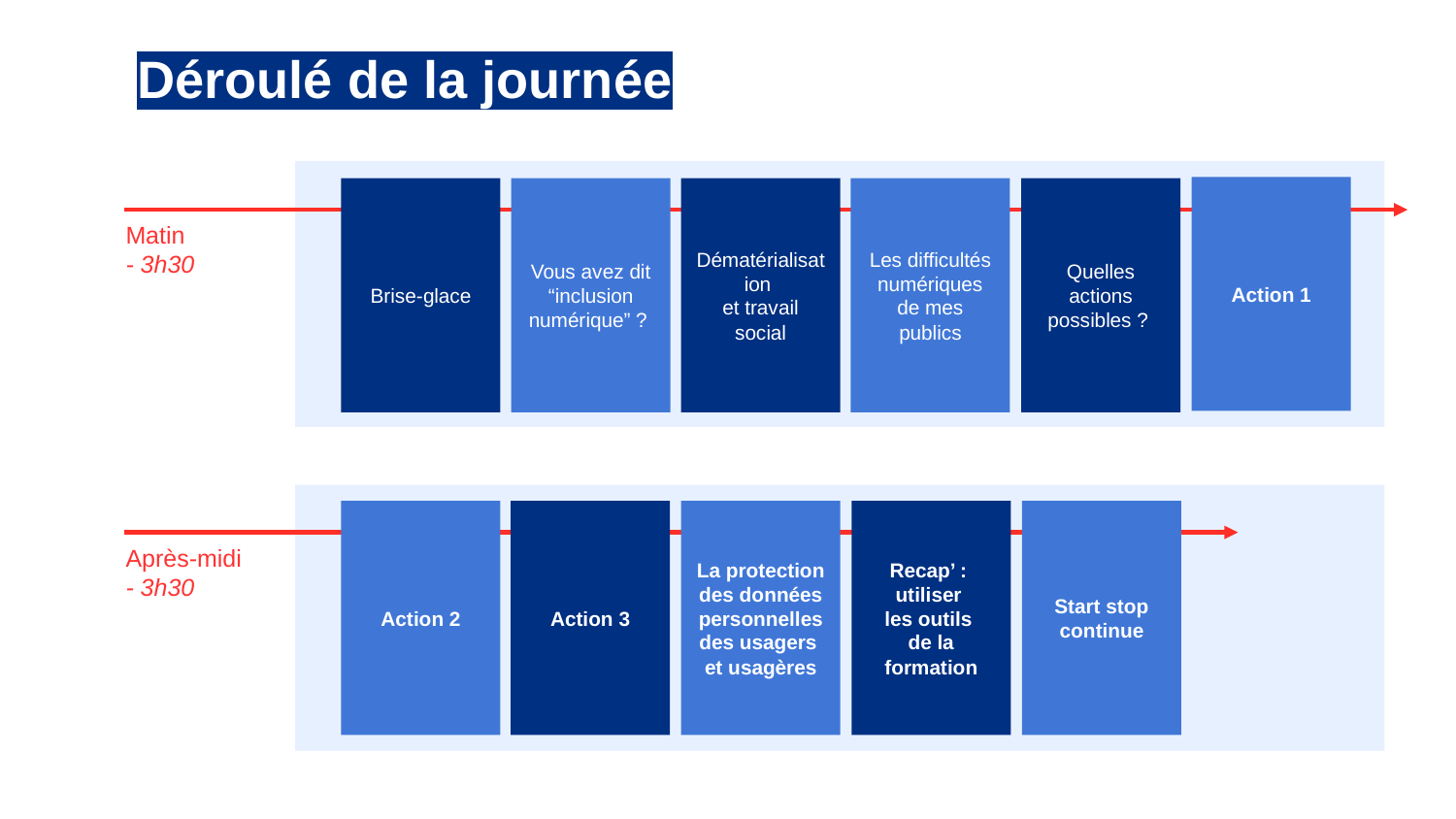

Déroulé de la journée

Action 1
Brise-glace
Vous avez dit “inclusion numérique” ?
Dématérialisation
et travail social
Les difficultés numériques de mes publics
Quelles actions possibles ?
Matin
- 3h30

Action 2
Action 3
La protection des données personnelles des usagers
et usagères
Recap’ :
utiliser
les outils
de la formation
Start stop continue
Après-midi
- 3h30